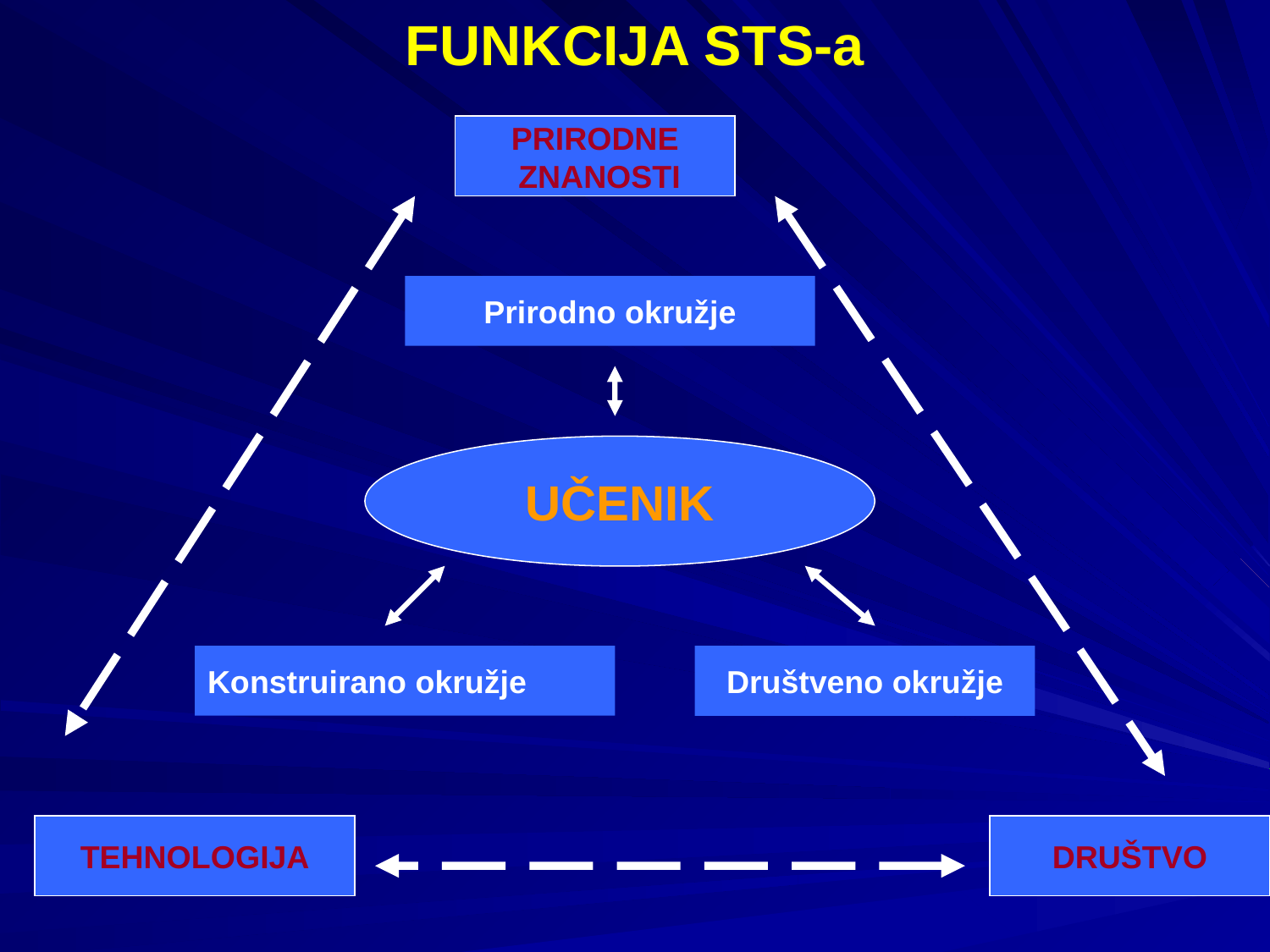

# FUNKCIJA STS-a
PRIRODNE
 ZNANOSTI

Prirodno okružje

UČENIK

Konstruirano okružje

Društveno okružje
TEHNOLOGIJA
DRUŠTVO